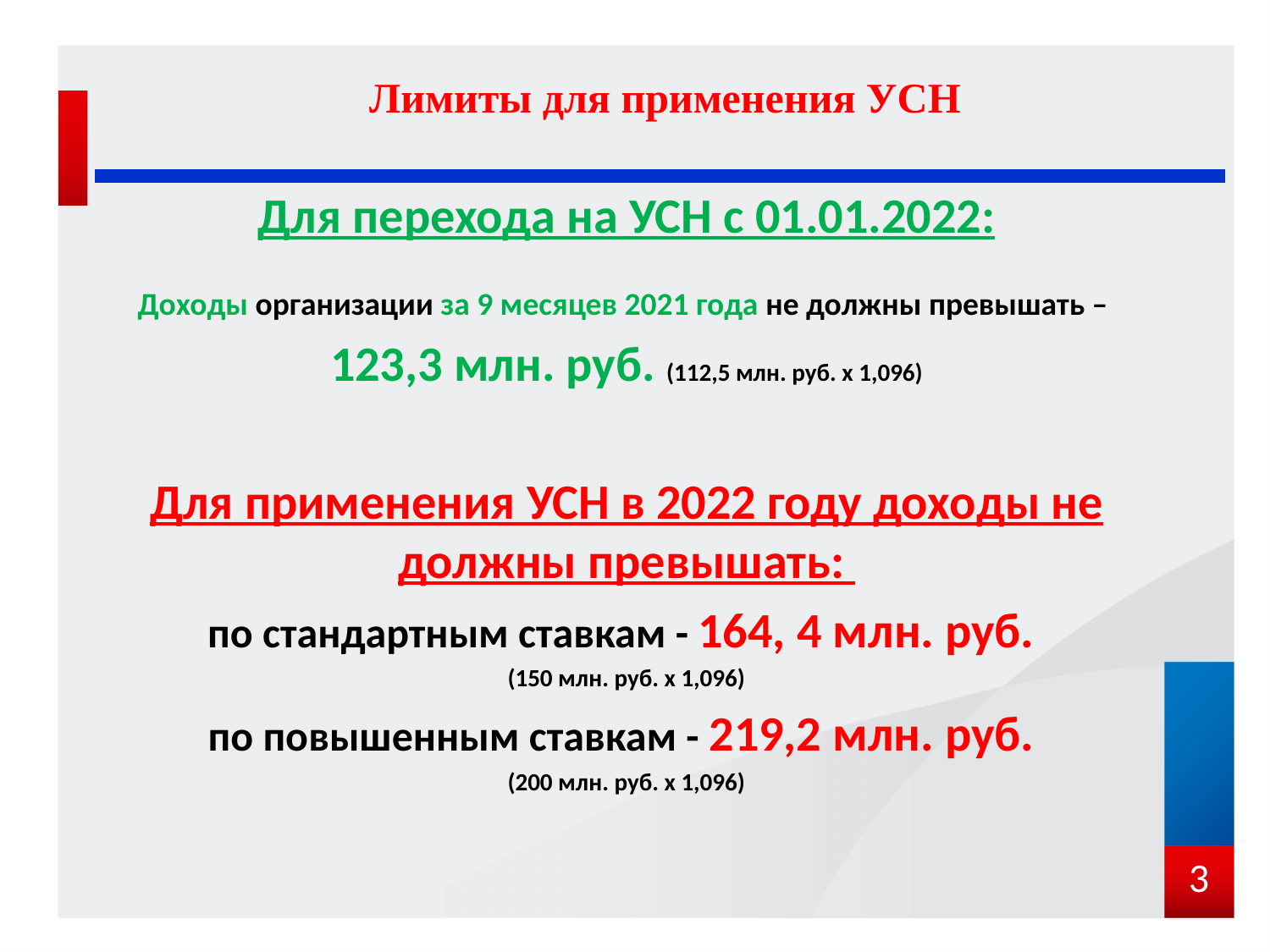

# Лимиты для применения УСН
Для перехода на УСН с 01.01.2022:

Доходы организации за 9 месяцев 2021 года не должны превышать –
123,3 млн. руб. (112,5 млн. руб. х 1,096)

Для применения УСН в 2022 году доходы не должны превышать:
по стандартным ставкам - 164, 4 млн. руб.
(150 млн. руб. х 1,096)
по повышенным ставкам - 219,2 млн. руб.
(200 млн. руб. х 1,096)

3